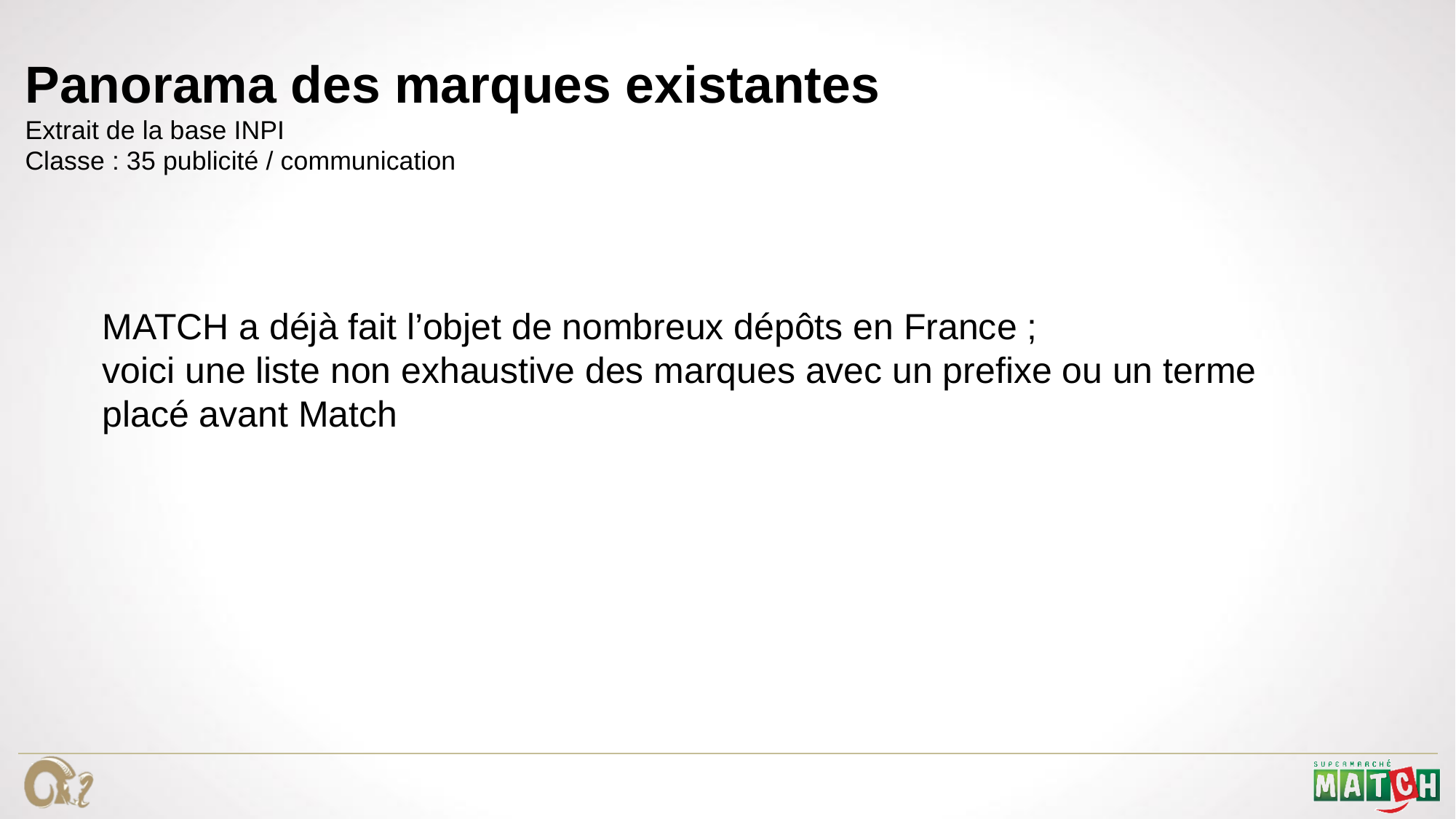

Panorama des marques existantes
Extrait de la base INPI
Classe : 35 publicité / communication
MATCH a déjà fait l’objet de nombreux dépôts en France ;
voici une liste non exhaustive des marques avec un prefixe ou un terme placé avant Match